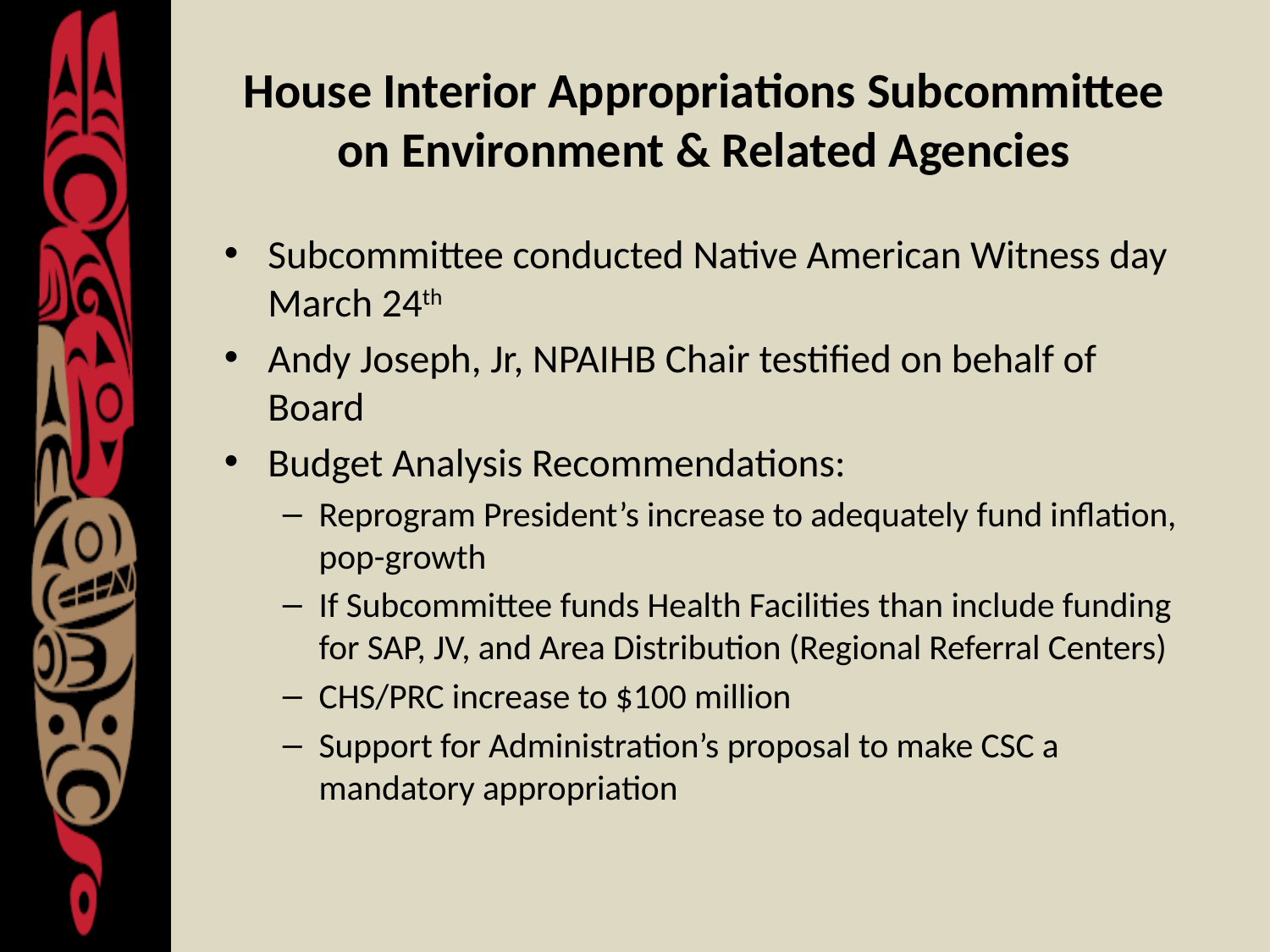

# House Interior Appropriations Subcommittee on Environment & Related Agencies
Subcommittee conducted Native American Witness day March 24th
Andy Joseph, Jr, NPAIHB Chair testified on behalf of Board
Budget Analysis Recommendations:
Reprogram President’s increase to adequately fund inflation, pop-growth
If Subcommittee funds Health Facilities than include funding for SAP, JV, and Area Distribution (Regional Referral Centers)
CHS/PRC increase to $100 million
Support for Administration’s proposal to make CSC a mandatory appropriation